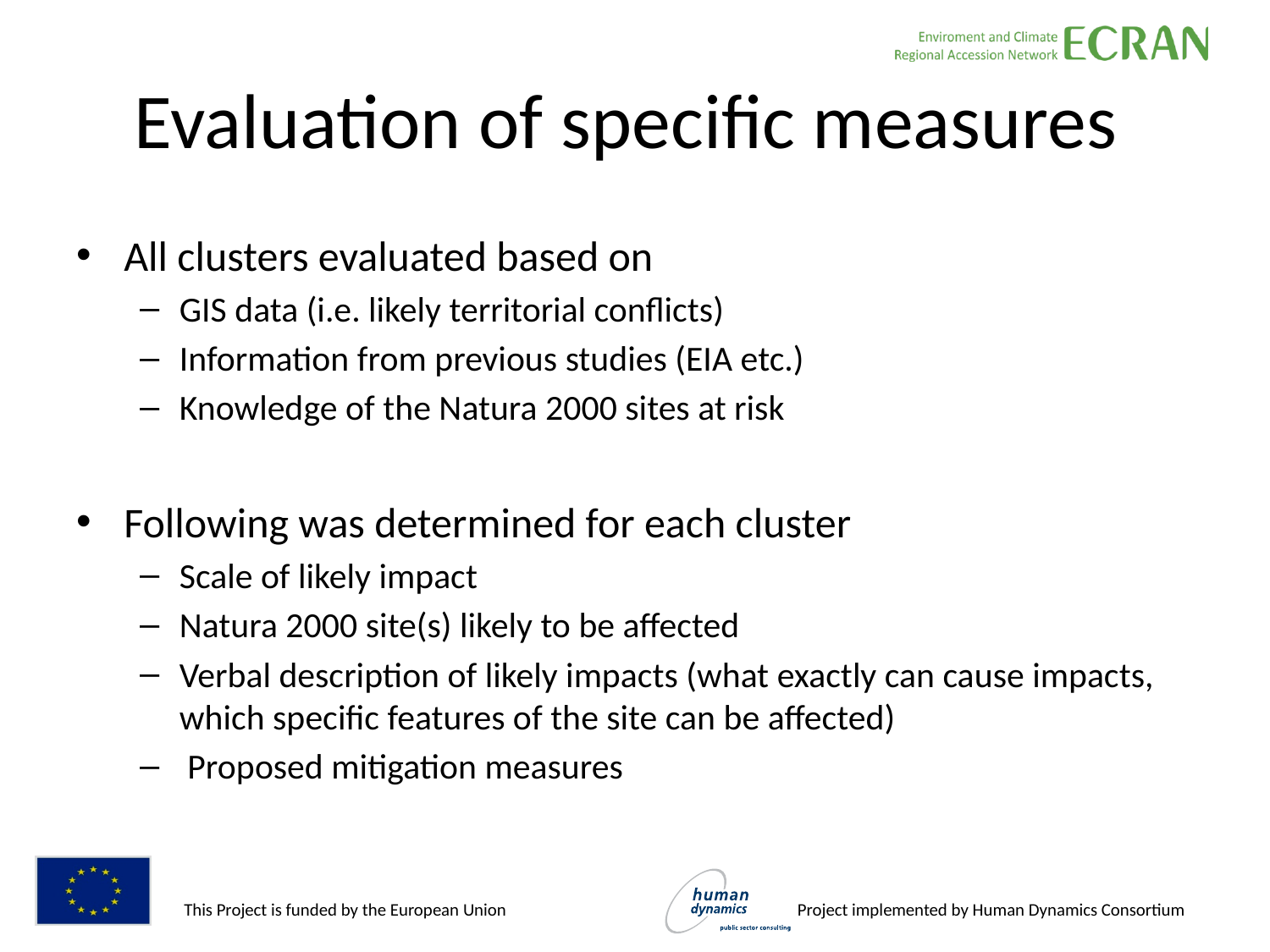

# Evaluation of specific measures
All clusters evaluated based on
GIS data (i.e. likely territorial conflicts)
Information from previous studies (EIA etc.)
Knowledge of the Natura 2000 sites at risk

Following was determined for each cluster
Scale of likely impact
Natura 2000 site(s) likely to be affected
Verbal description of likely impacts (what exactly can cause impacts, which specific features of the site can be affected)
 Proposed mitigation measures